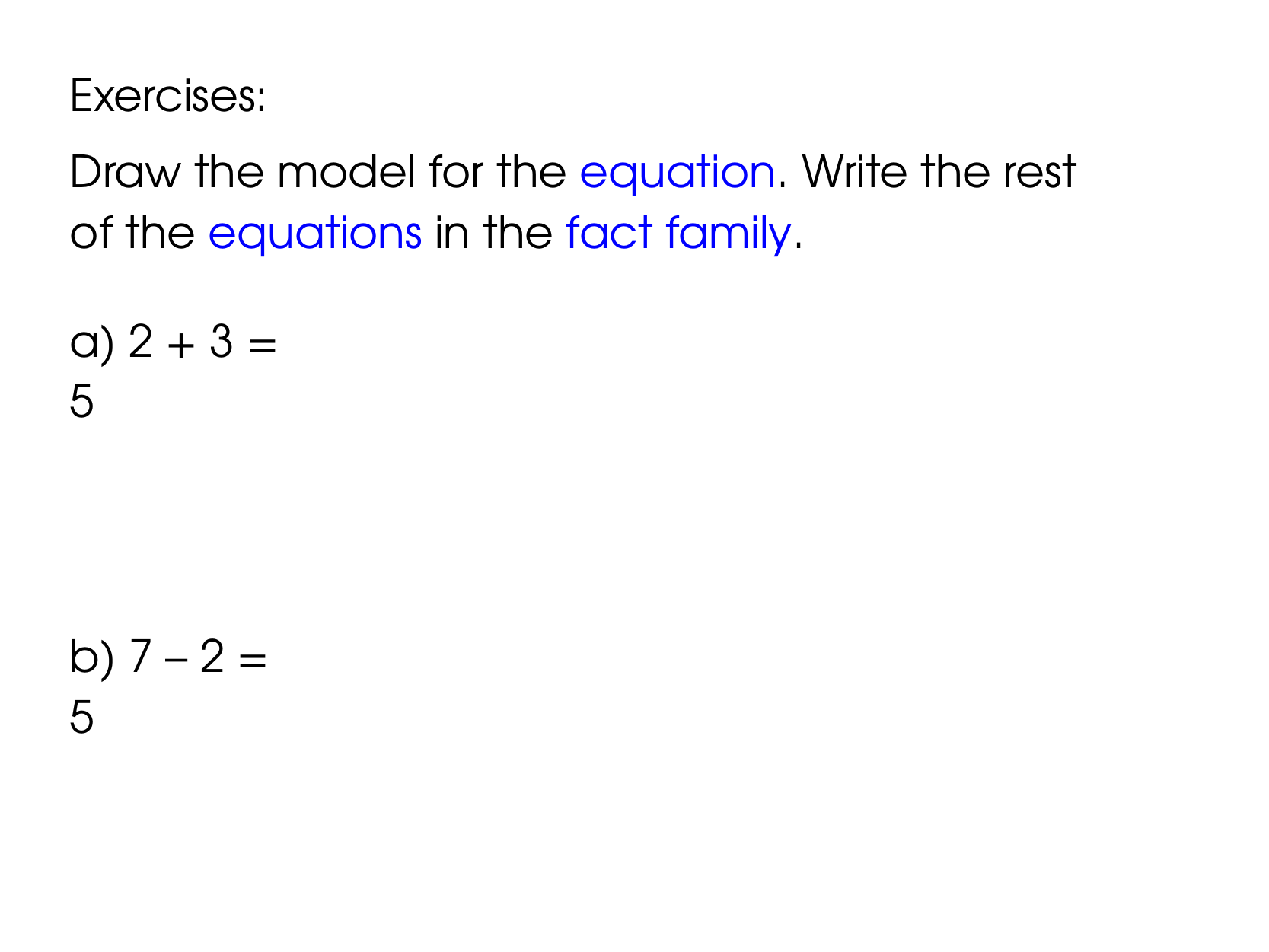

Exercises:
Draw the model for the equation. Write the rest
of the equations in the fact family.
a) 2 + 3 = 5
b) 7 – 2 = 5